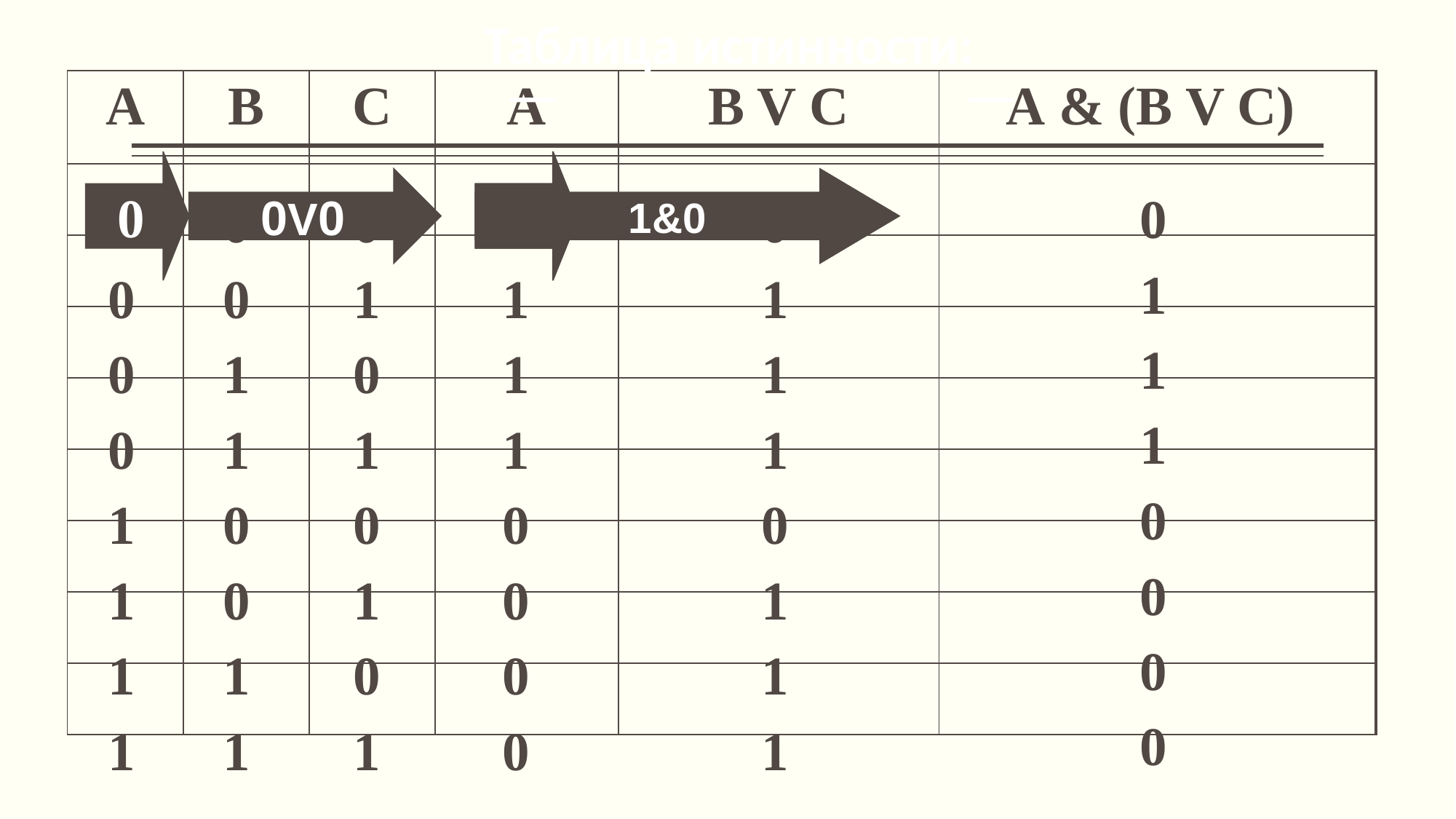

Таблица истинности:
| А | B | C | A | B V C | А & (B V C) |
| --- | --- | --- | --- | --- | --- |
|  |  |  |  |  |  |
|  |  |  |  |  |  |
|  |  |  |  |  |  |
|  |  |  |  |  |  |
|  |  |  |  |  |  |
|  |  |  |  |  |  |
|  |  |  |  |  |  |
|  |  |  |  |  |  |

0
0
1
0V0
1&0
0
1
1
1
0
0
0
0
0
0
0
0
1
1
1
1
0
0
1
1
0
0
1
1
0
1
0
1
0
1
0
1
1
1
1
1
0
0
0
0
0
1
1
1
0
1
1
1